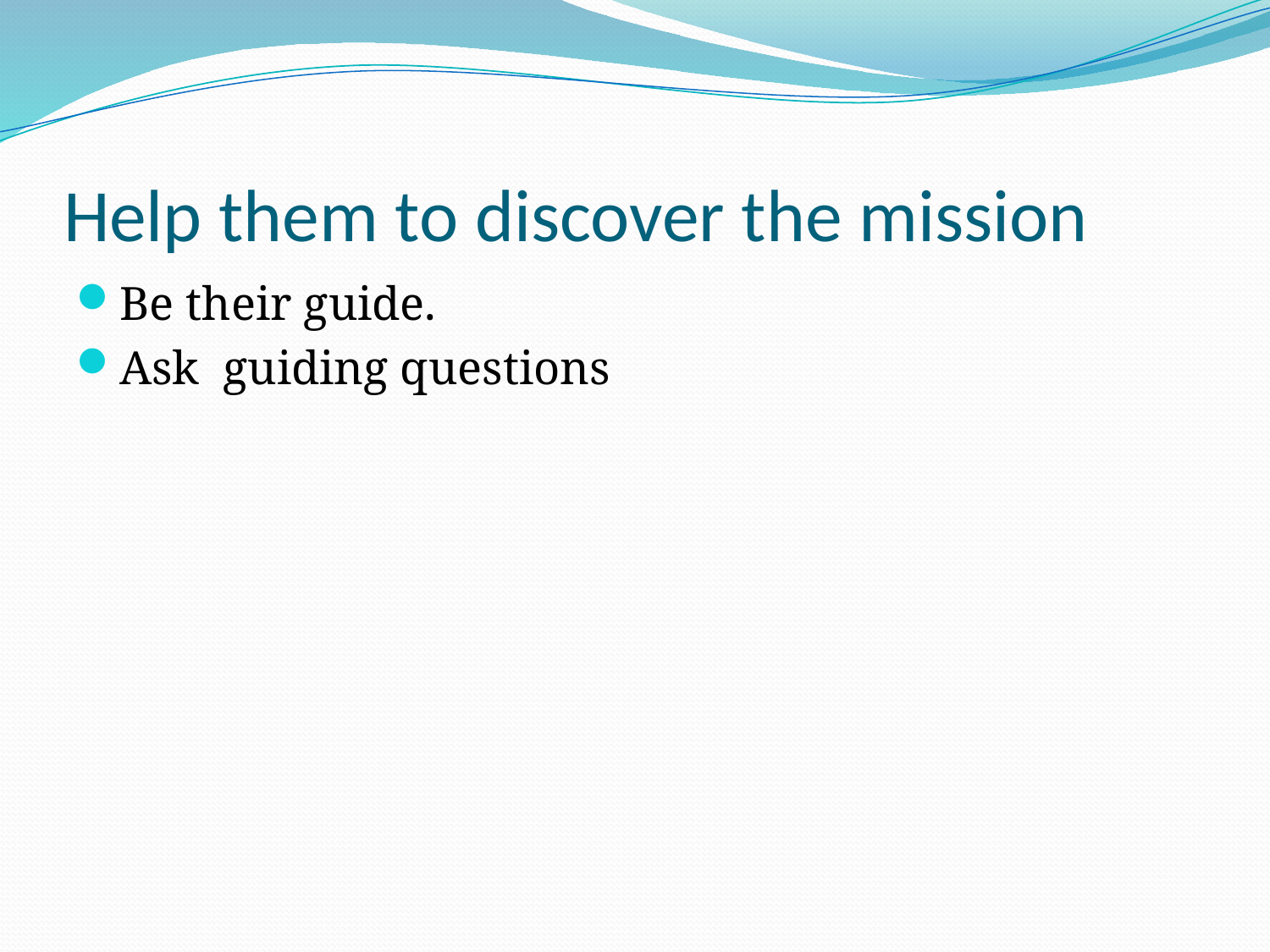

# Help them to discover the mission
Be their guide.
Ask  guiding questions